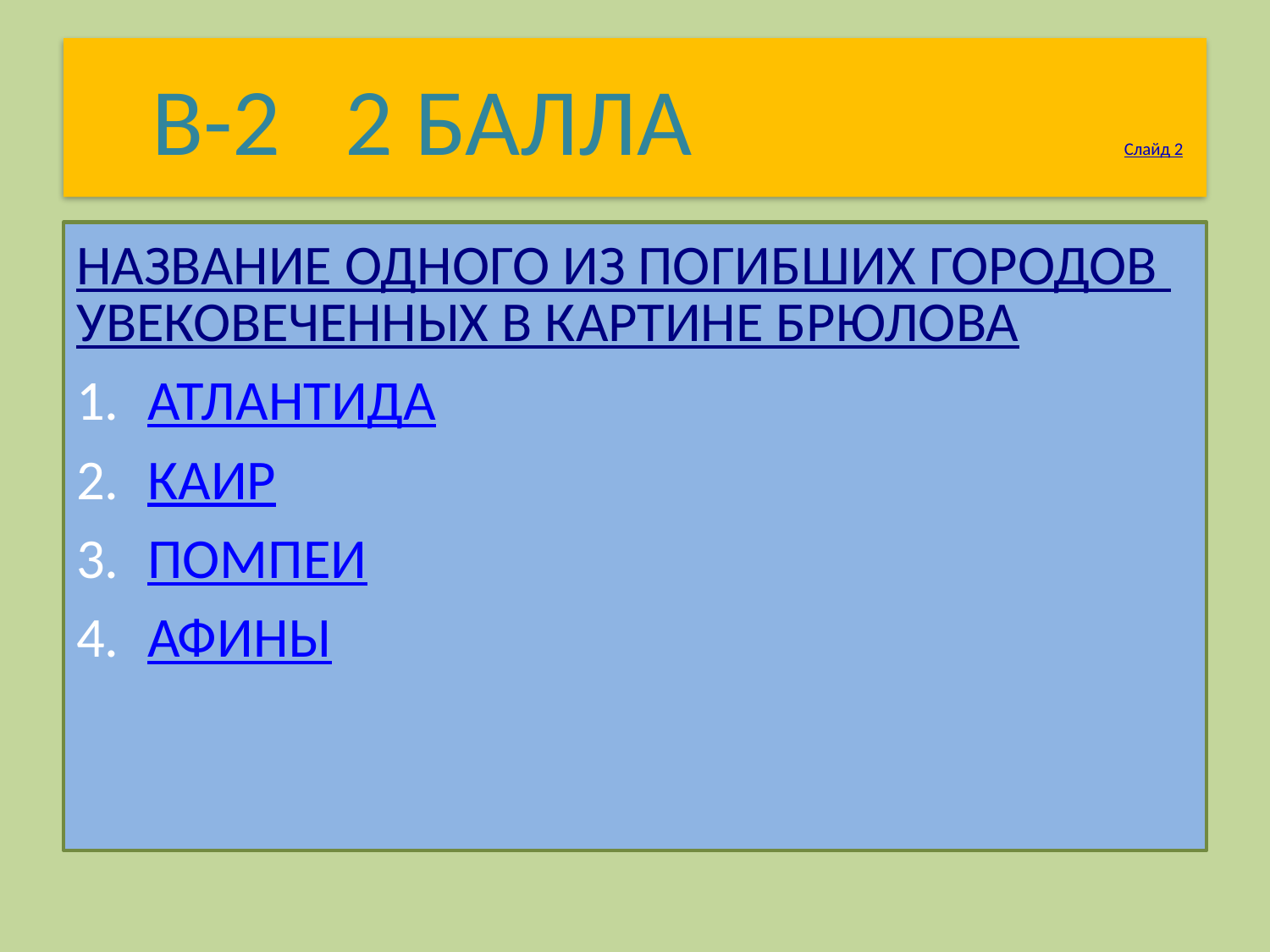

# В-2   2 БАЛЛА                    Слайд 2
НАЗВАНИЕ ОДНОГО ИЗ ПОГИБШИХ ГОРОДОВ УВЕКОВЕЧЕННЫХ В КАРТИНЕ БРЮЛОВА
АТЛАНТИДА
КАИР
ПОМПЕИ
АФИНЫ